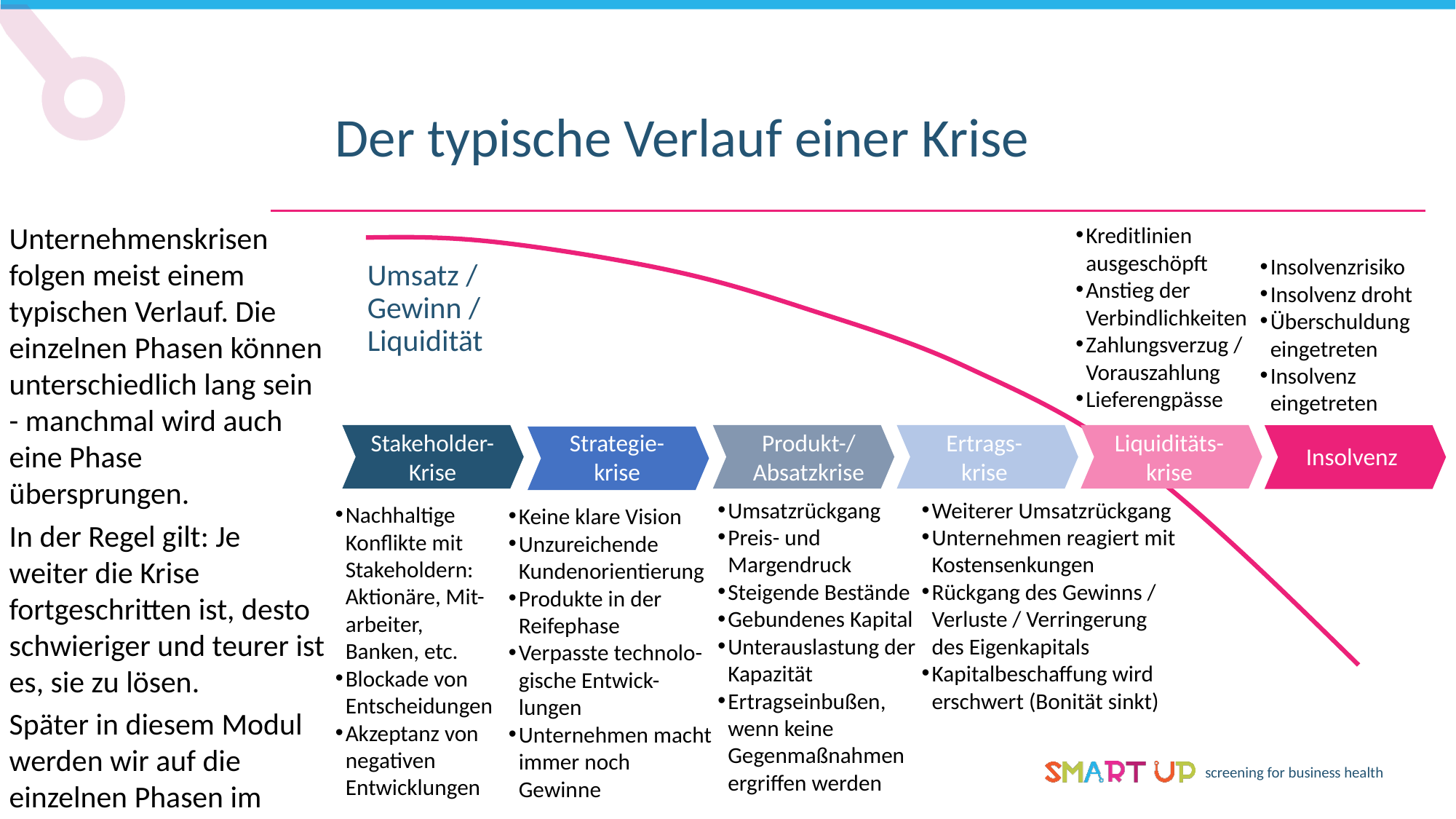

Der typische Verlauf einer Krise
Unternehmenskrisen folgen meist einem typischen Verlauf. Die einzelnen Phasen können unterschiedlich lang sein - manchmal wird auch eine Phase übersprungen.
In der Regel gilt: Je weiter die Krise fortgeschritten ist, desto schwieriger und teurer ist es, sie zu lösen.
Später in diesem Modul werden wir auf die einzelnen Phasen im Detail eingehen.
Kreditlinien ausgeschöpft
Anstieg der Verbindlichkeiten
Zahlungsverzug / Vorauszahlung
Lieferengpässe

Insolvenzrisiko
Insolvenz droht
Überschuldung eingetreten
Insolvenz eingetreten
Umsatz /
Gewinn /
Liquidität
Stakeholder-
Krise
Produkt-/ Absatzkrise
Ertrags-krise
Liquiditäts-krise
Strategie-krise

Insolvenz
Umsatzrückgang
Preis- und Margendruck
Steigende Bestände
Gebundenes Kapital
Unterauslastung der Kapazität
Ertragseinbußen, wenn keine Gegenmaßnahmen ergriffen werden
Weiterer Umsatzrückgang
Unternehmen reagiert mit Kostensenkungen
Rückgang des Gewinns / Verluste / Verringerung des Eigenkapitals
Kapitalbeschaffung wird erschwert (Bonität sinkt)
Nachhaltige Konflikte mit
Stakeholdern: Aktionäre, Mit-arbeiter,
Banken, etc.
Blockade von Entscheidungen
Akzeptanz von negativen Entwicklungen

Keine klare Vision
Unzureichende Kundenorientierung
Produkte in der Reifephase
Verpasste technolo-gische Entwick-lungen
Unternehmen macht immer noch Gewinne